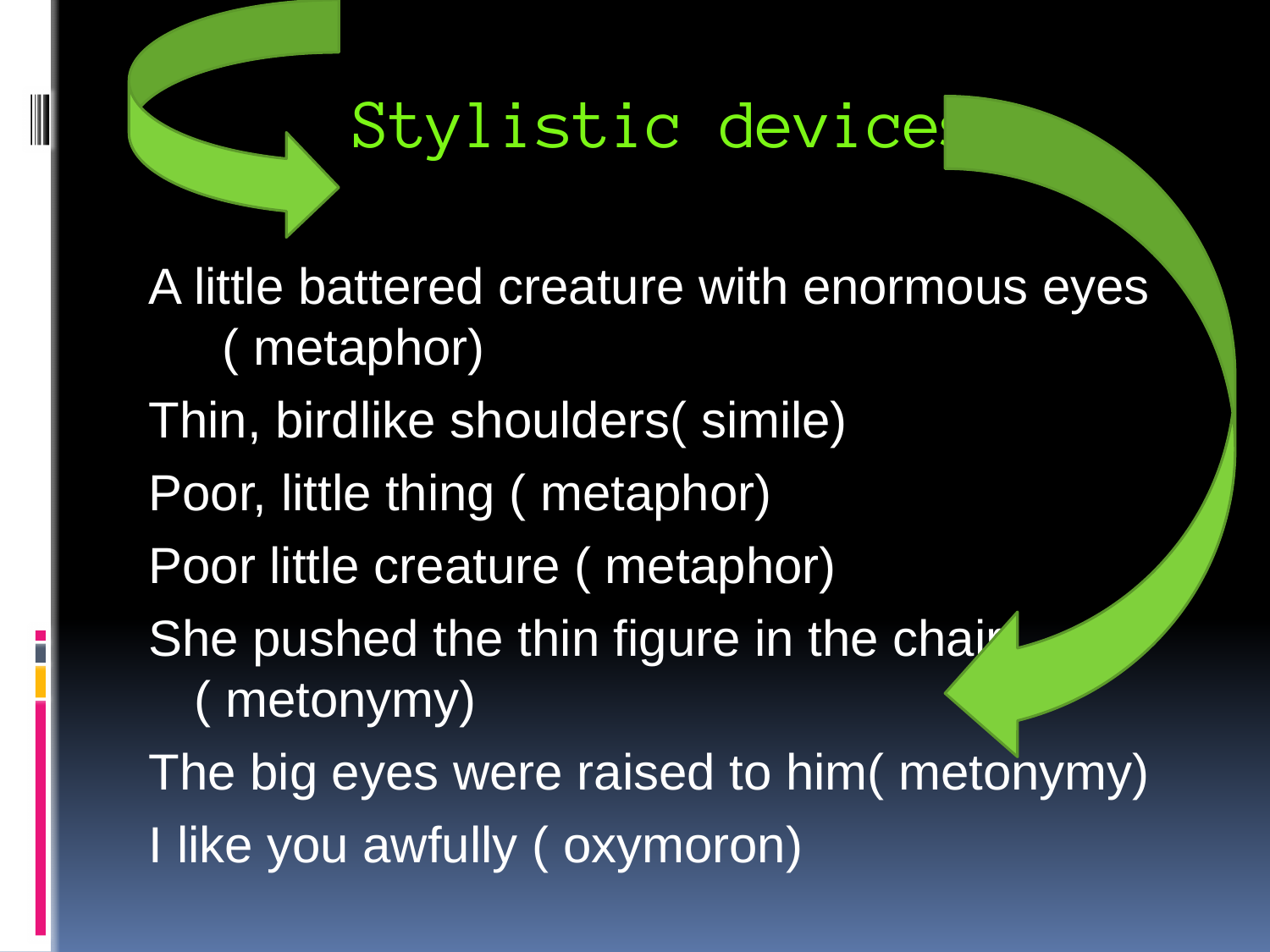

# Stylistic devices

A little battered creature with enormous eyes      ( metaphor)
Thin, birdlike shoulders( simile)
Poor, little thing ( metaphor)
Poor little creature ( metaphor)
She pushed the thin figure in the chair ( metonymy)
The big eyes were raised to him( metonymy)
I like you awfully ( oxymoron)